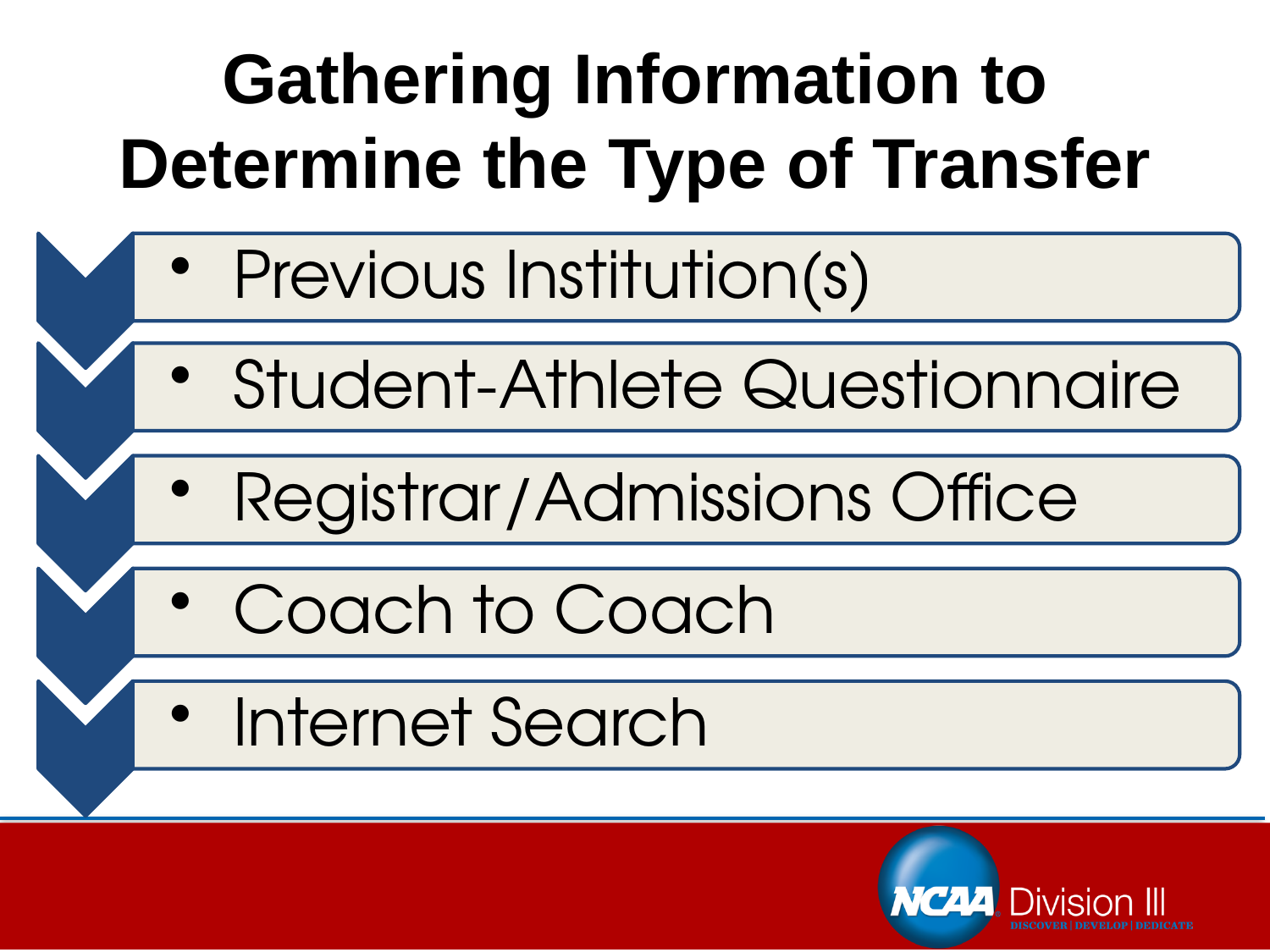

# Gathering Information to Determine the Type of Transfer

Previous Institution(s)

Student-Athlete Questionnaire

Registrar/Admissions Office

Coach to Coach

Internet Search